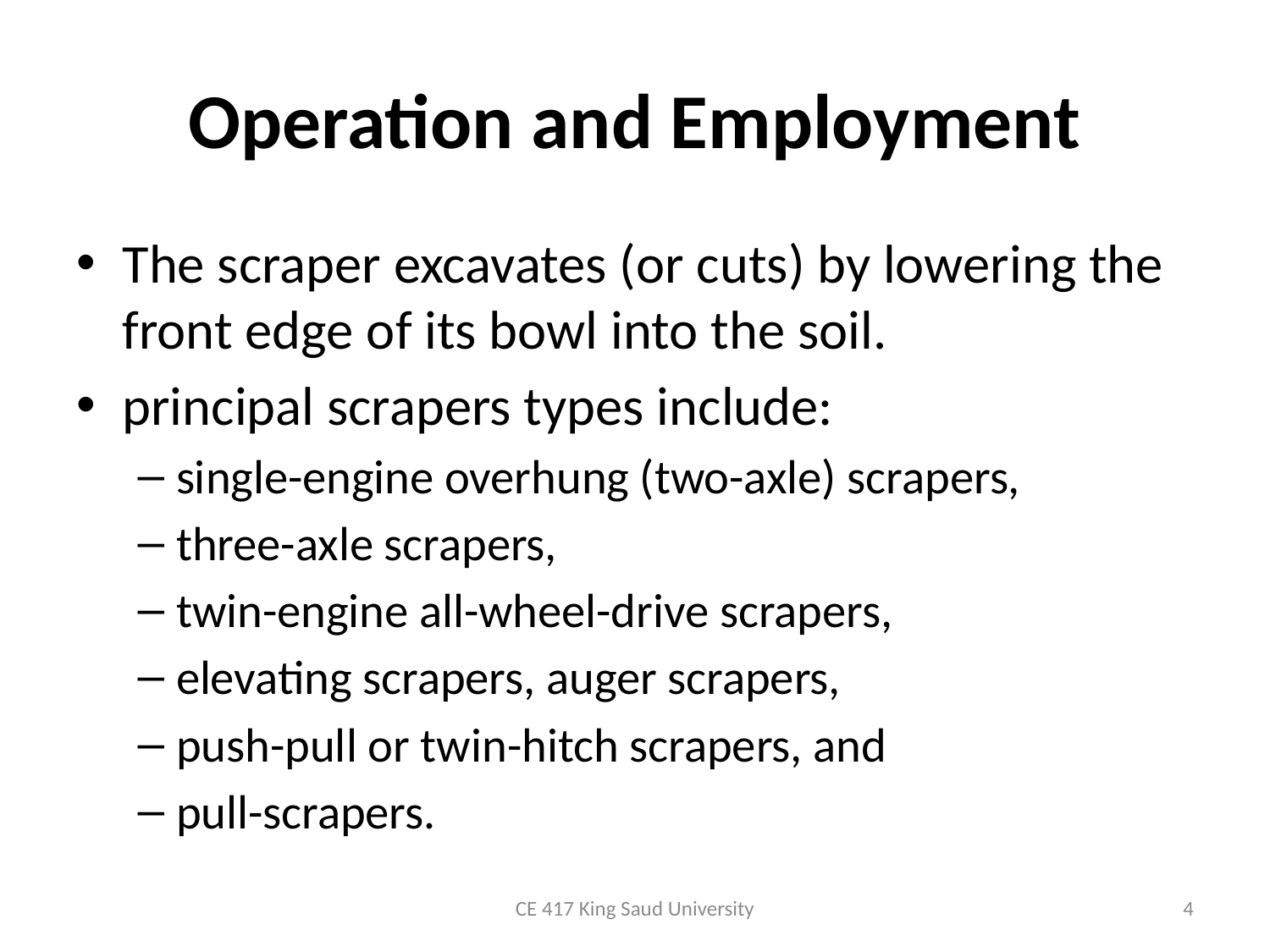

# Operation and Employment
The scraper excavates (or cuts) by lowering the front edge of its bowl into the soil.
principal scrapers types include:
single-engine overhung (two-axle) scrapers,
three-axle scrapers,
twin-engine all-wheel-drive scrapers,
elevating scrapers, auger scrapers,
push-pull or twin-hitch scrapers, and
pull-scrapers.
CE 417 King Saud University
4